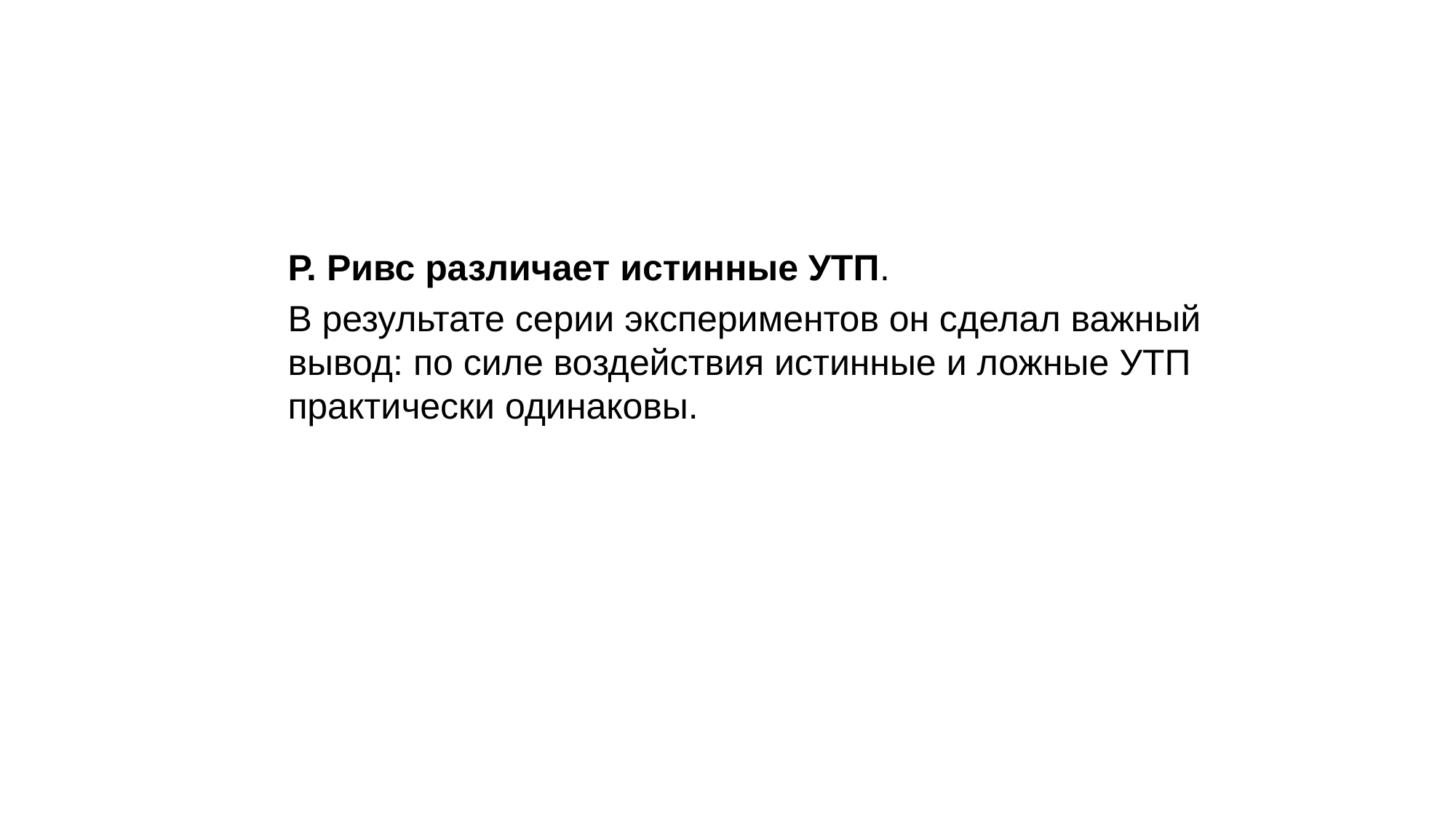

Р. Ривс различает истинные УТП.
	В результате серии экспериментов он сделал важный вывод: по силе воздействия истинные и ложные УТП практически одинаковы.